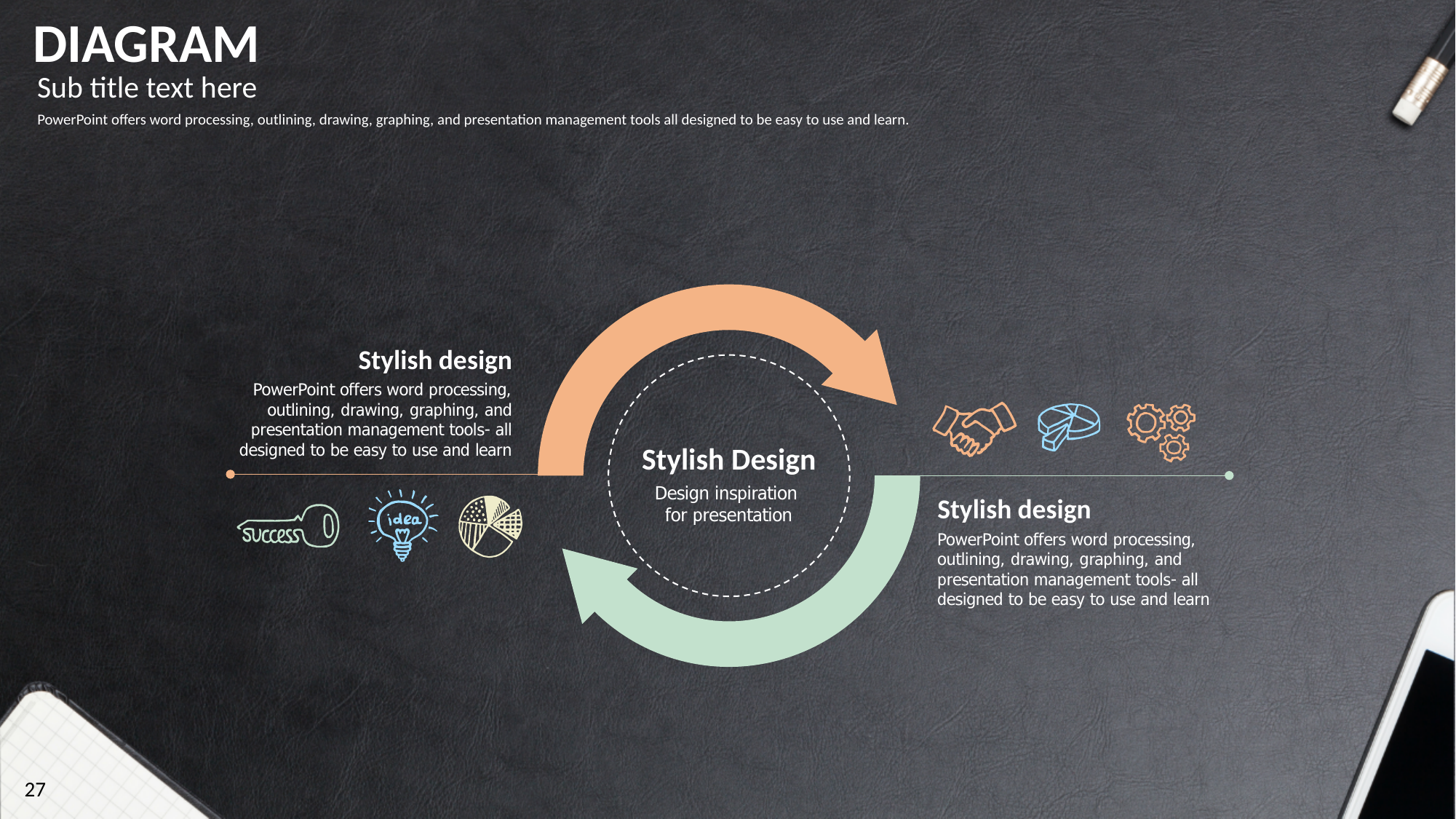

DIAGRAM
Sub title text here
PowerPoint offers word processing, outlining, drawing, graphing, and presentation management tools all designed to be easy to use and learn.

Stylish design
PowerPoint offers word processing, outlining, drawing, graphing, and presentation management tools- all designed to be easy to use and learn

Stylish Design
Design inspiration
for presentation
Stylish design
PowerPoint offers word processing, outlining, drawing, graphing, and presentation management tools- all designed to be easy to use and learn

27